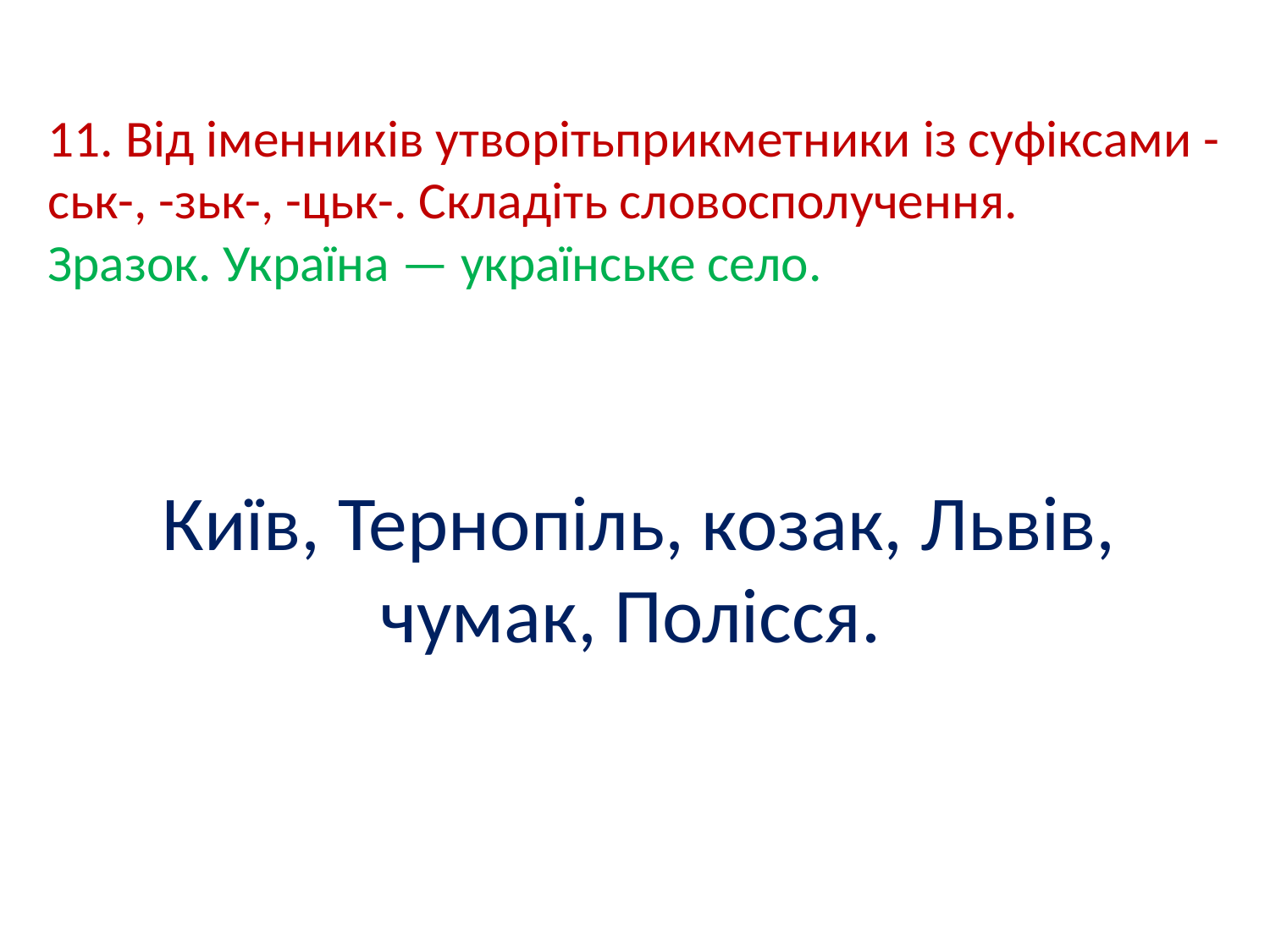

# 11. Від іменників утворітьприкметники із суфіксами -ськ-, -зьк-, -цьк-. Складіть словосполучення. Зразок. Україна — українське село.
Київ, Тернопіль, козак, Львів, чумак, Полісся.